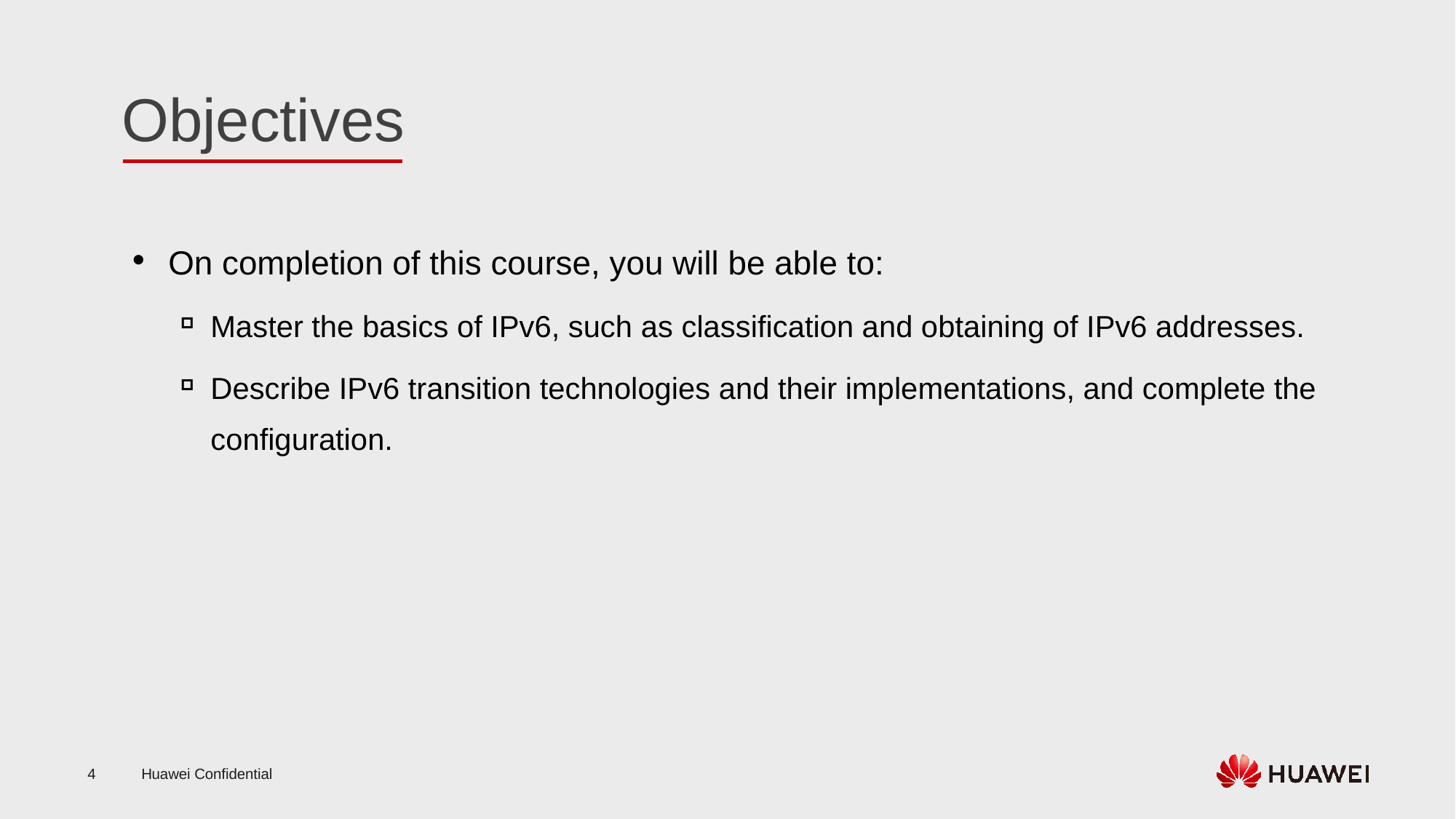

On completion of this course, you will be able to:
Master the basics of IPv6, such as classification and obtaining of IPv6 addresses.
Describe IPv6 transition technologies and their implementations, and complete the configuration.